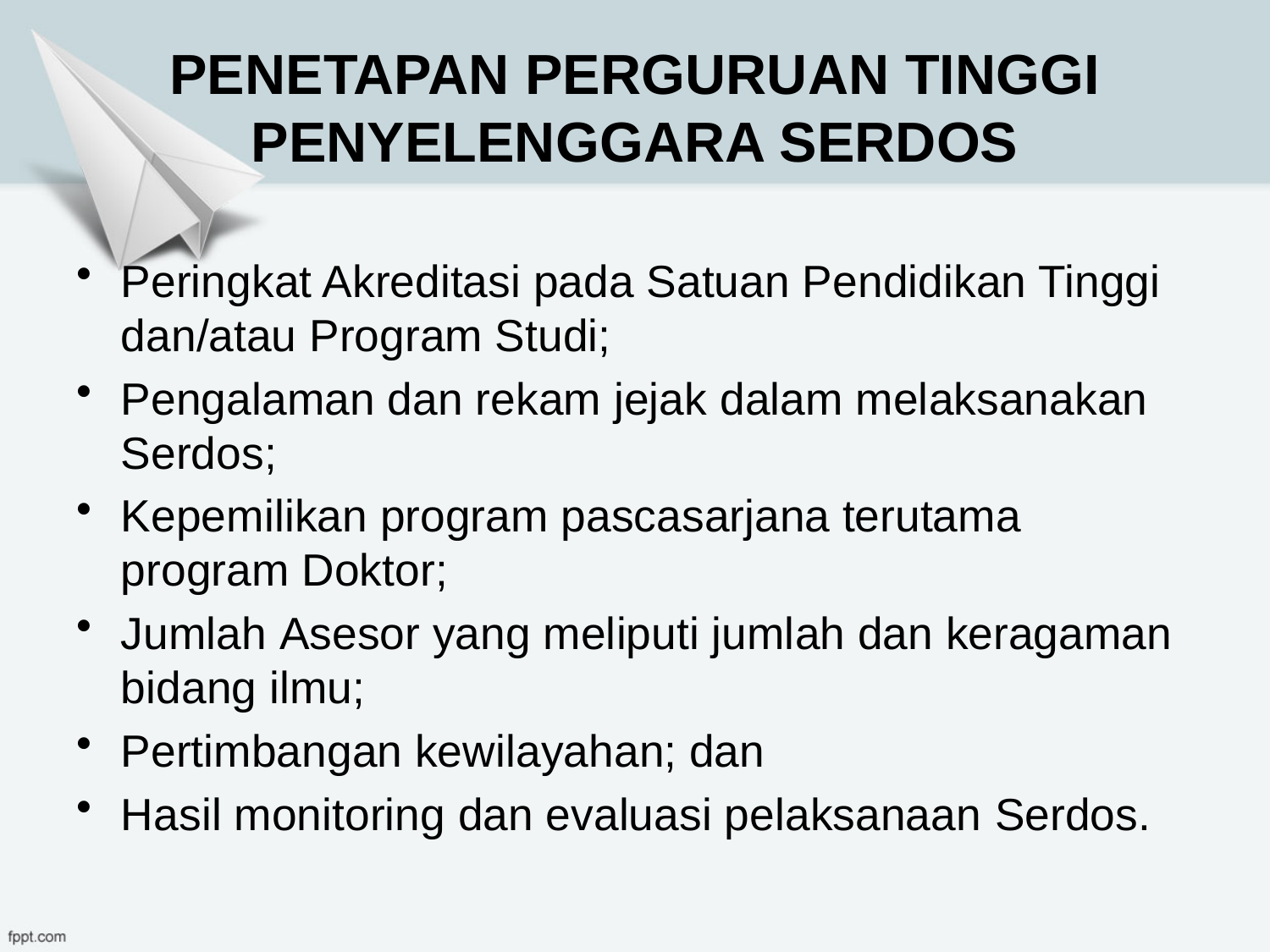

# PENETAPAN PERGURUAN TINGGI PENYELENGGARA SERDOS
Peringkat Akreditasi pada Satuan Pendidikan Tinggi dan/atau Program Studi;
Pengalaman dan rekam jejak dalam melaksanakan Serdos;
Kepemilikan program pascasarjana terutama program Doktor;
Jumlah Asesor yang meliputi jumlah dan keragaman bidang ilmu;
Pertimbangan kewilayahan; dan
Hasil monitoring dan evaluasi pelaksanaan Serdos.